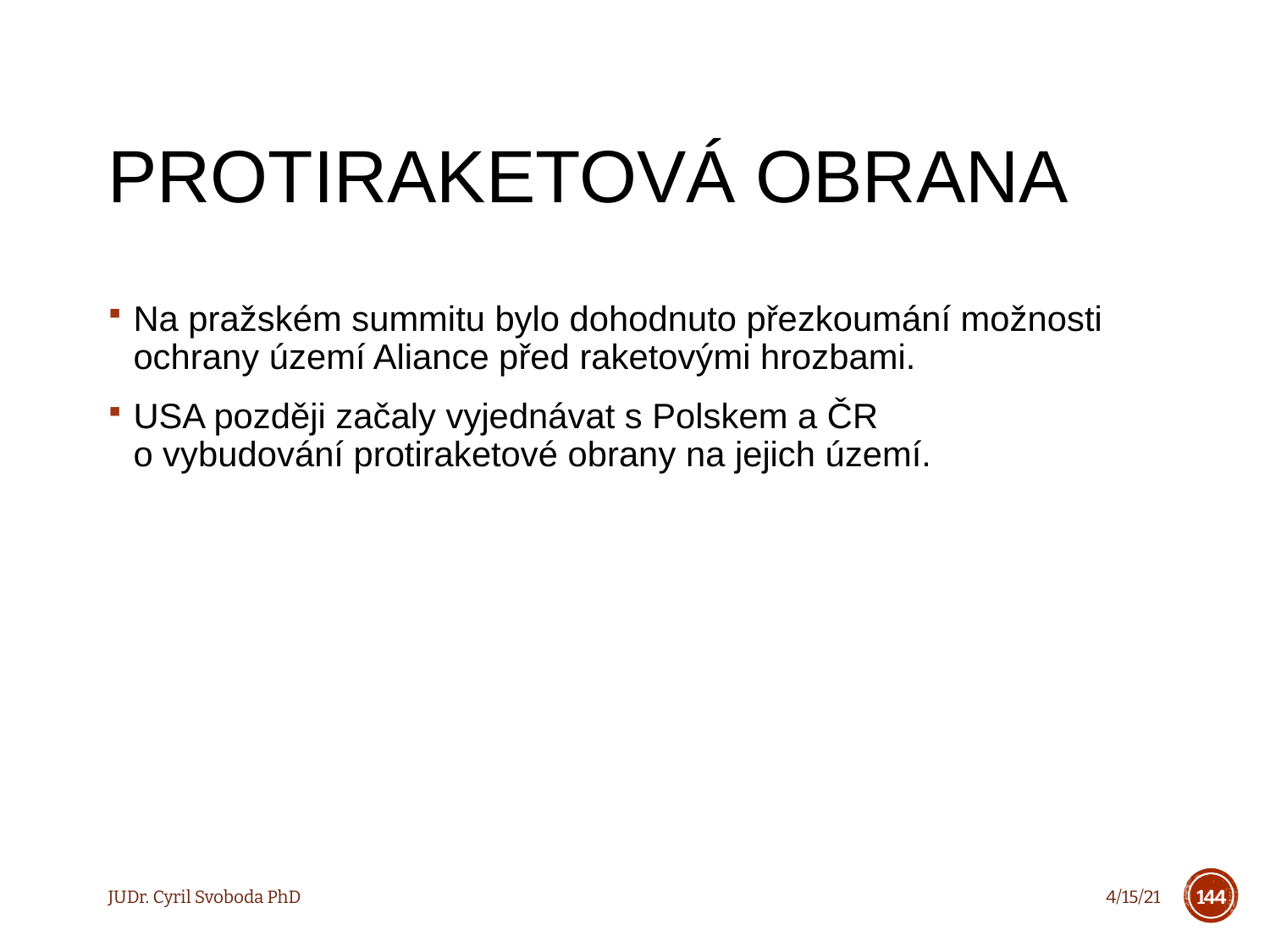

# Protiraketová obrana
Na pražském summitu bylo dohodnuto přezkoumání možnosti ochrany území Aliance před raketovými hrozbami.
USA později začaly vyjednávat s Polskem a ČR o vybudování protiraketové obrany na jejich území.
JUDr. Cyril Svoboda PhD
4/15/21
144